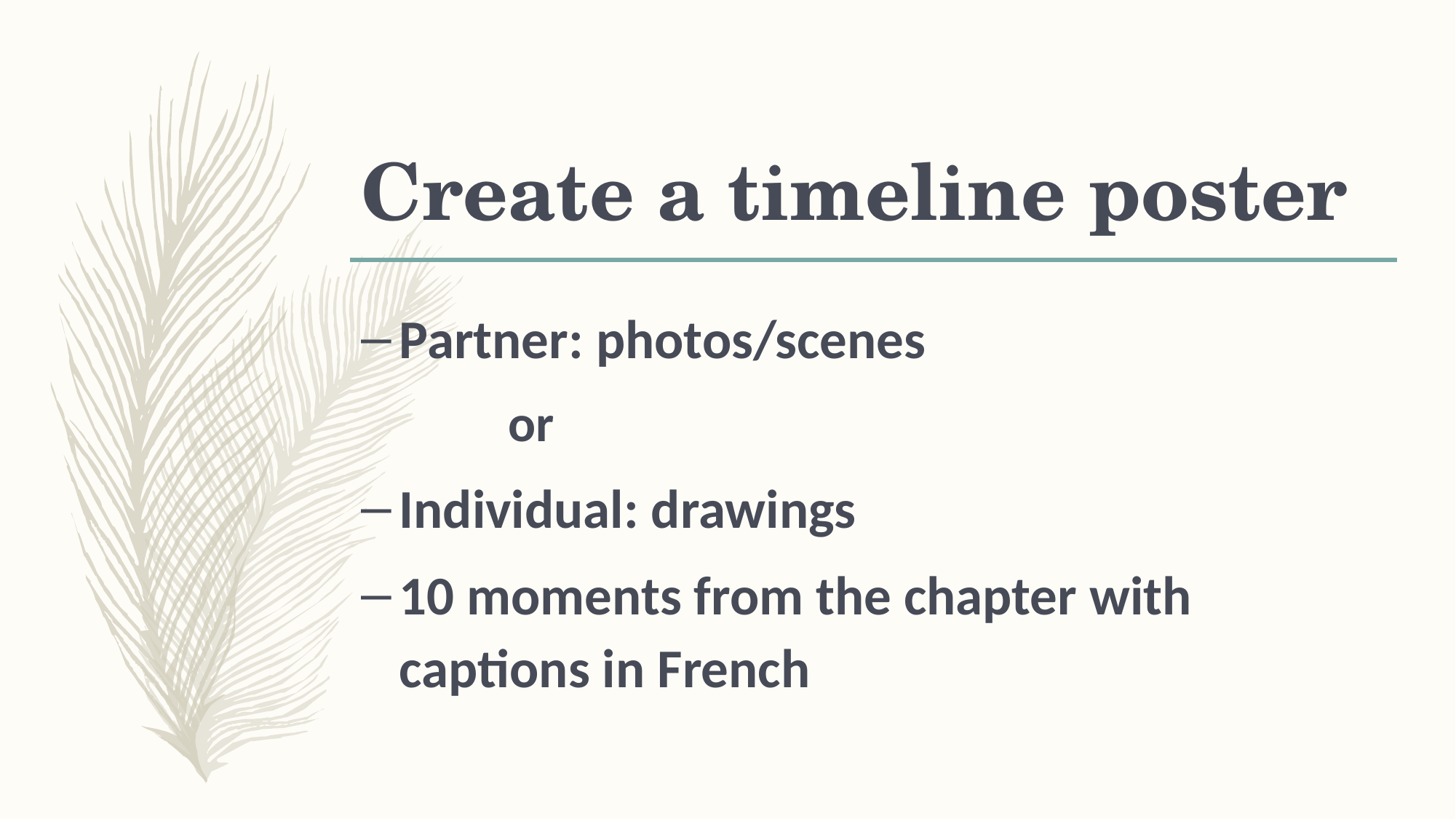

# Create a timeline poster
Partner: photos/scenes
	or
Individual: drawings
10 moments from the chapter with captions in French